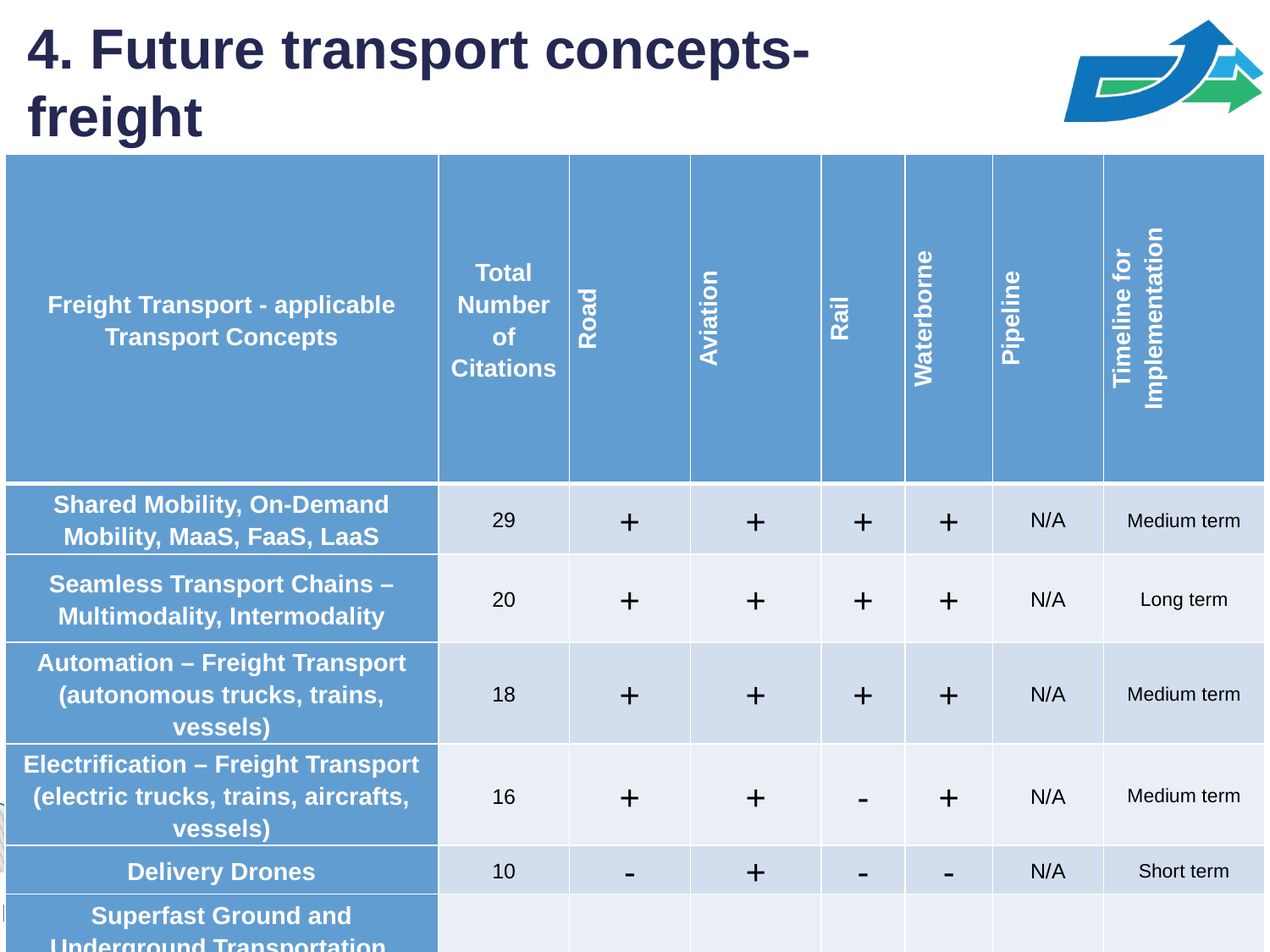

# 4. Future transport concepts-freight
| Freight Transport - applicable Transport Concepts | Total Number of Citations | Road | Aviation | Rail | Waterborne | Pipeline | Timeline for Implementation |
| --- | --- | --- | --- | --- | --- | --- | --- |
| Shared Mobility, On-Demand Mobility, MaaS, FaaS, LaaS | 29 | + | + | + | + | N/A | Medium term |
| Seamless Transport Chains – Multimodality, Intermodality | 20 | + | + | + | + | N/A | Long term |
| Automation – Freight Transport (autonomous trucks, trains, vessels) | 18 | + | + | + | + | N/A | Medium term |
| Electrification – Freight Transport (electric trucks, trains, aircrafts, vessels) | 16 | + | + | - | + | N/A | Medium term |
| Delivery Drones | 10 | - | + | - | - | N/A | Short term |
| Superfast Ground and Underground Transportation, Cargo Tubes, Underground Freight Pipelines | 9 | + | - | + | - | + | Long term |
| Freight Consolidation Hubs, Freight Distribution Centres | 6 | + | + | + | + | N/A | Medium term |